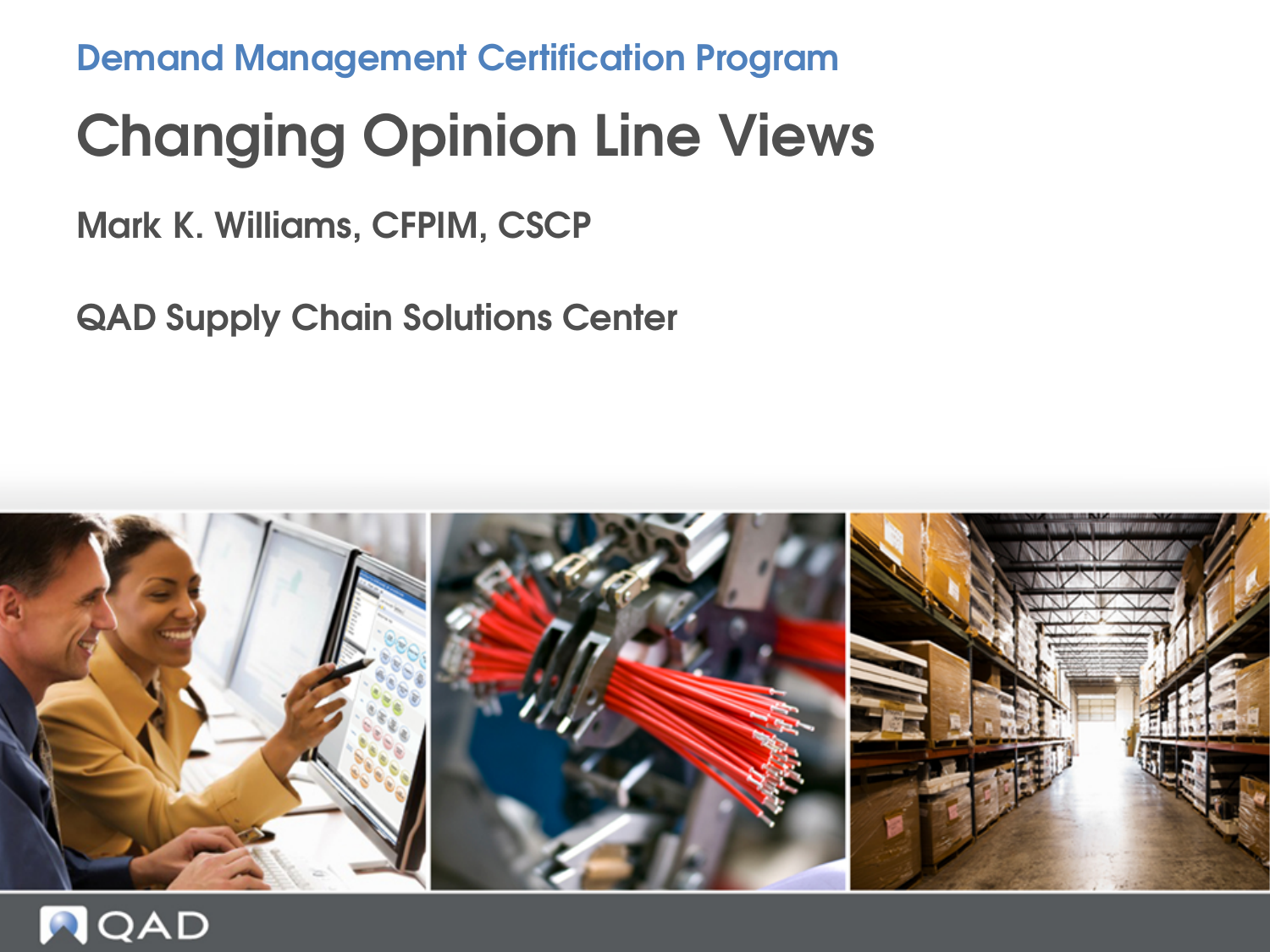

Demand Management Certification Program
# Changing Opinion Line Views

Mark K. Williams, CFPIM, CSCP
QAD Supply Chain Solutions Center